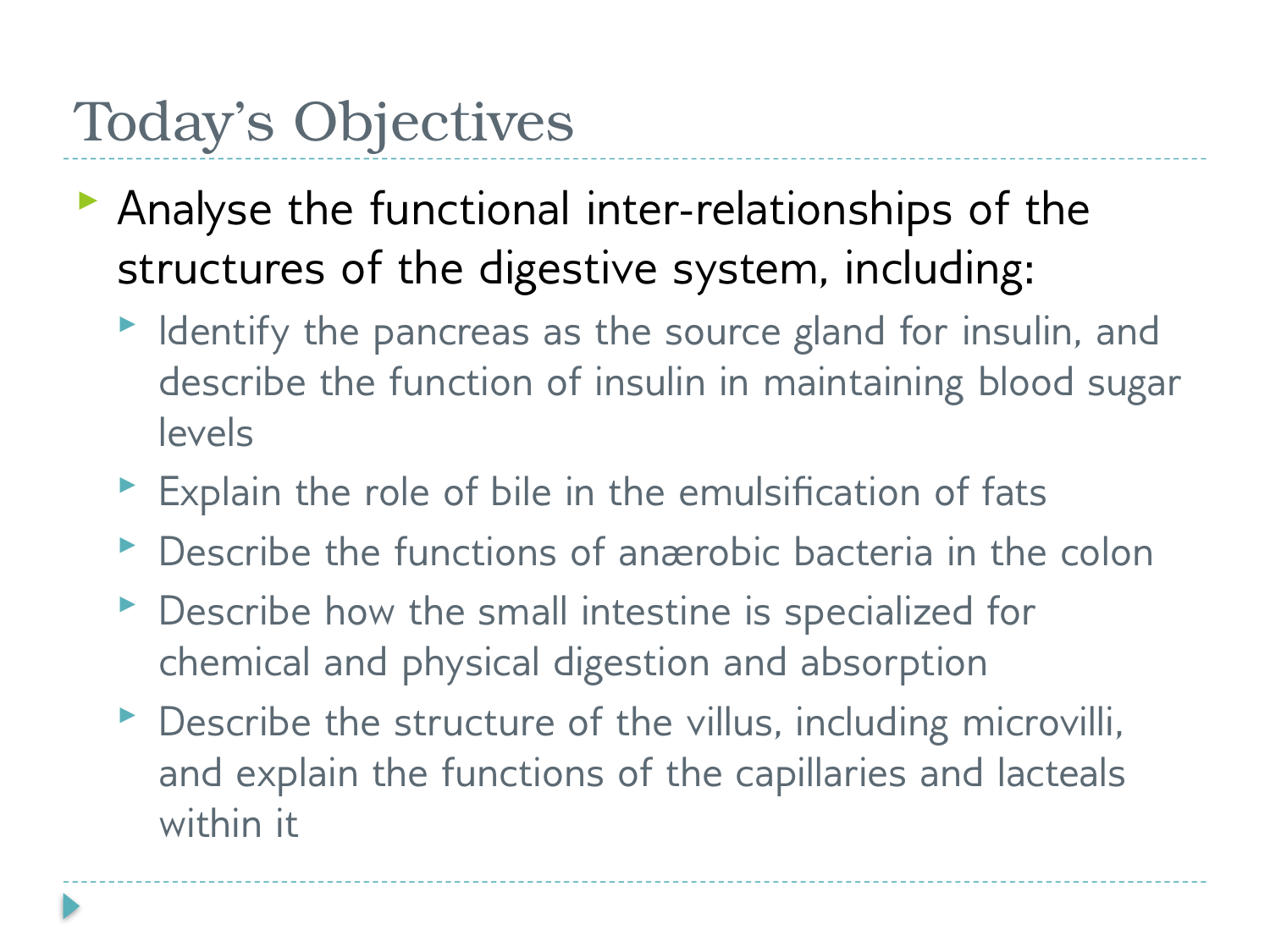

# Today’s Objectives
Analyse the functional inter-relationships of the structures of the digestive system, including:
Identify the pancreas as the source gland for insulin, and describe the function of insulin in maintaining blood sugar levels
Explain the role of bile in the emulsification of fats
Describe the functions of anaerobic bacteria in the colon
Describe how the small intestine is specialized for chemical and physical digestion and absorption
Describe the structure of the villus, including microvilli, and explain the functions of the capillaries and lacteals within it